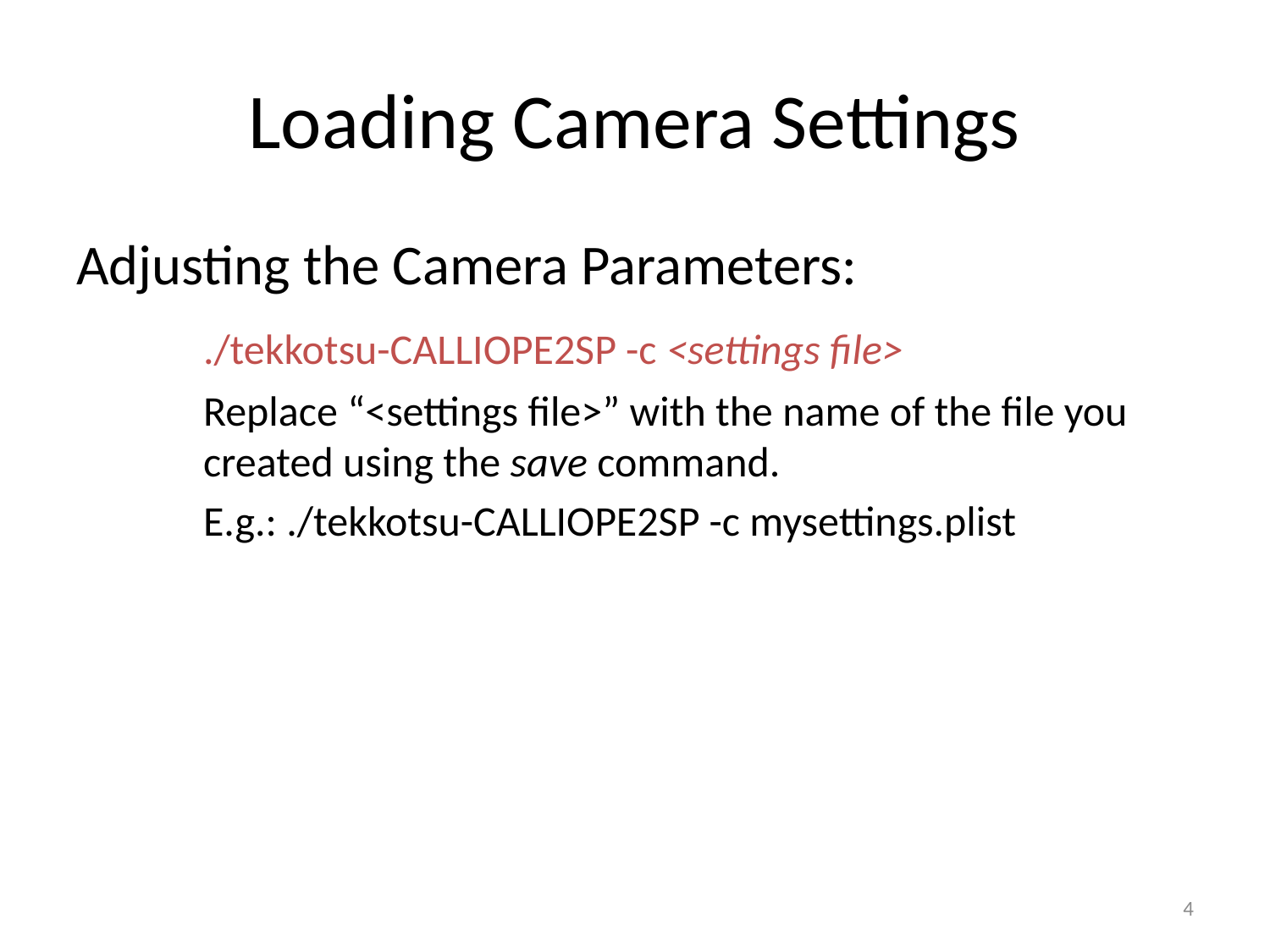

# Loading Camera Settings
Adjusting the Camera Parameters:
	./tekkotsu-CALLIOPE2SP -c <settings file>
	Replace “<settings file>” with the name of the file you 	created using the save command.
	E.g.: ./tekkotsu-CALLIOPE2SP -c mysettings.plist
4